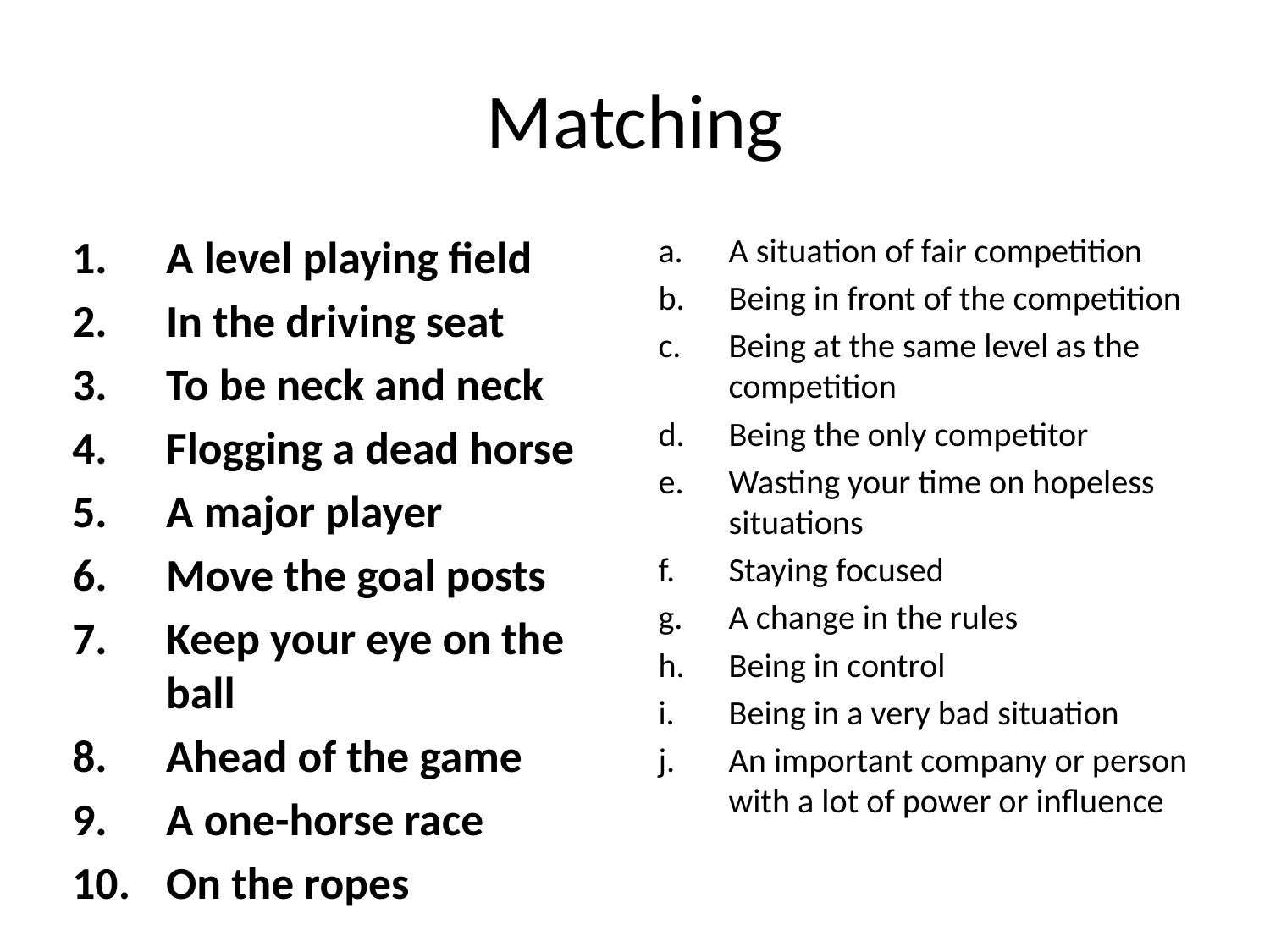

# Matching
A level playing field
In the driving seat
To be neck and neck
Flogging a dead horse
A major player
Move the goal posts
Keep your eye on the ball
Ahead of the game
A one-horse race
On the ropes

A situation of fair competition
Being in front of the competition
Being at the same level as the competition
Being the only competitor
Wasting your time on hopeless situations
Staying focused
A change in the rules
Being in control
Being in a very bad situation
An important company or person with a lot of power or influence